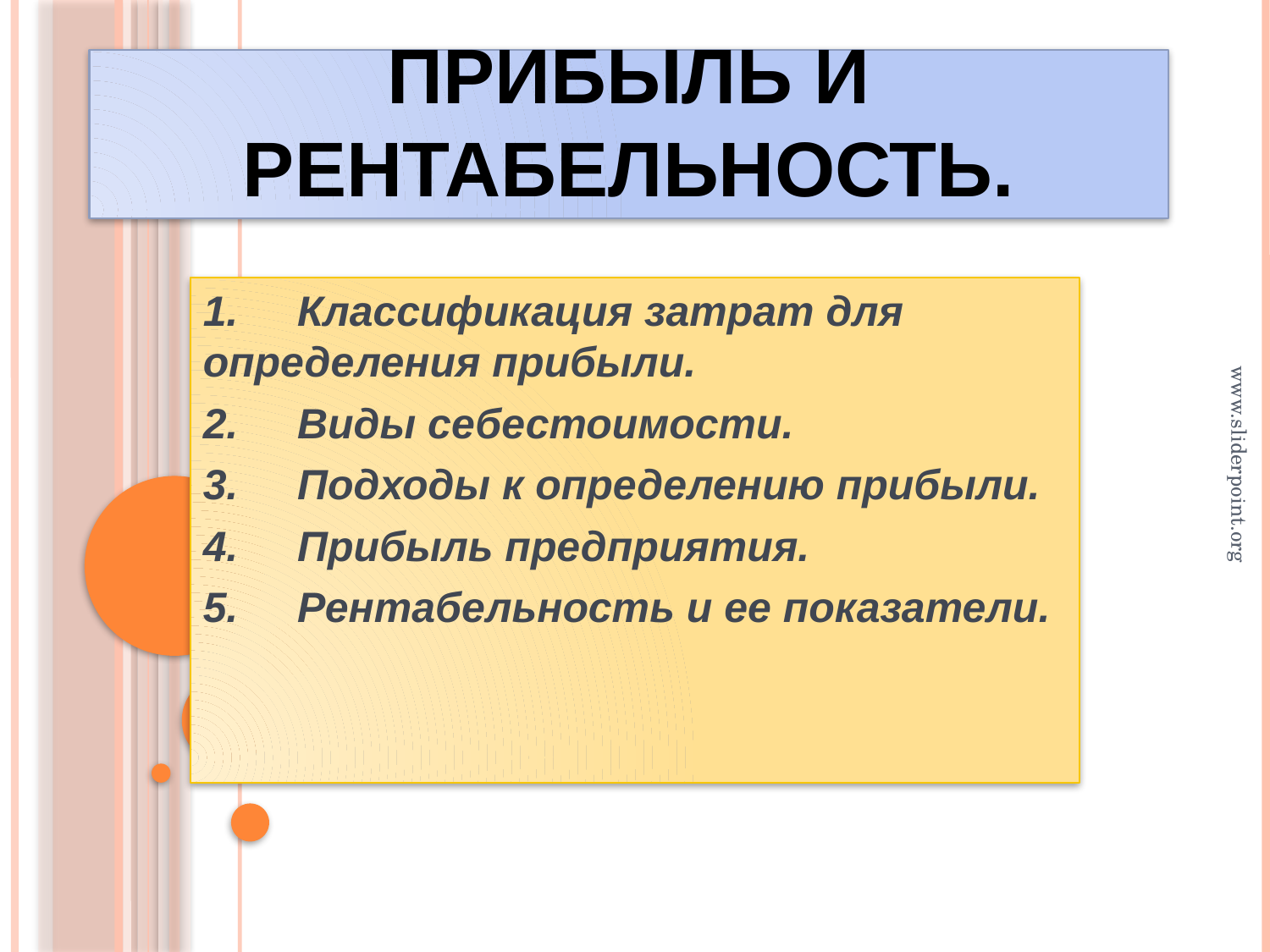

# Прибыль и рентабельность.
1.     Классификация затрат для определения прибыли.
2.     Виды себестоимости.
3.     Подходы к определению прибыли.
4.     Прибыль предприятия.
5.     Рентабельность и ее показатели.

www.sliderpoint.org